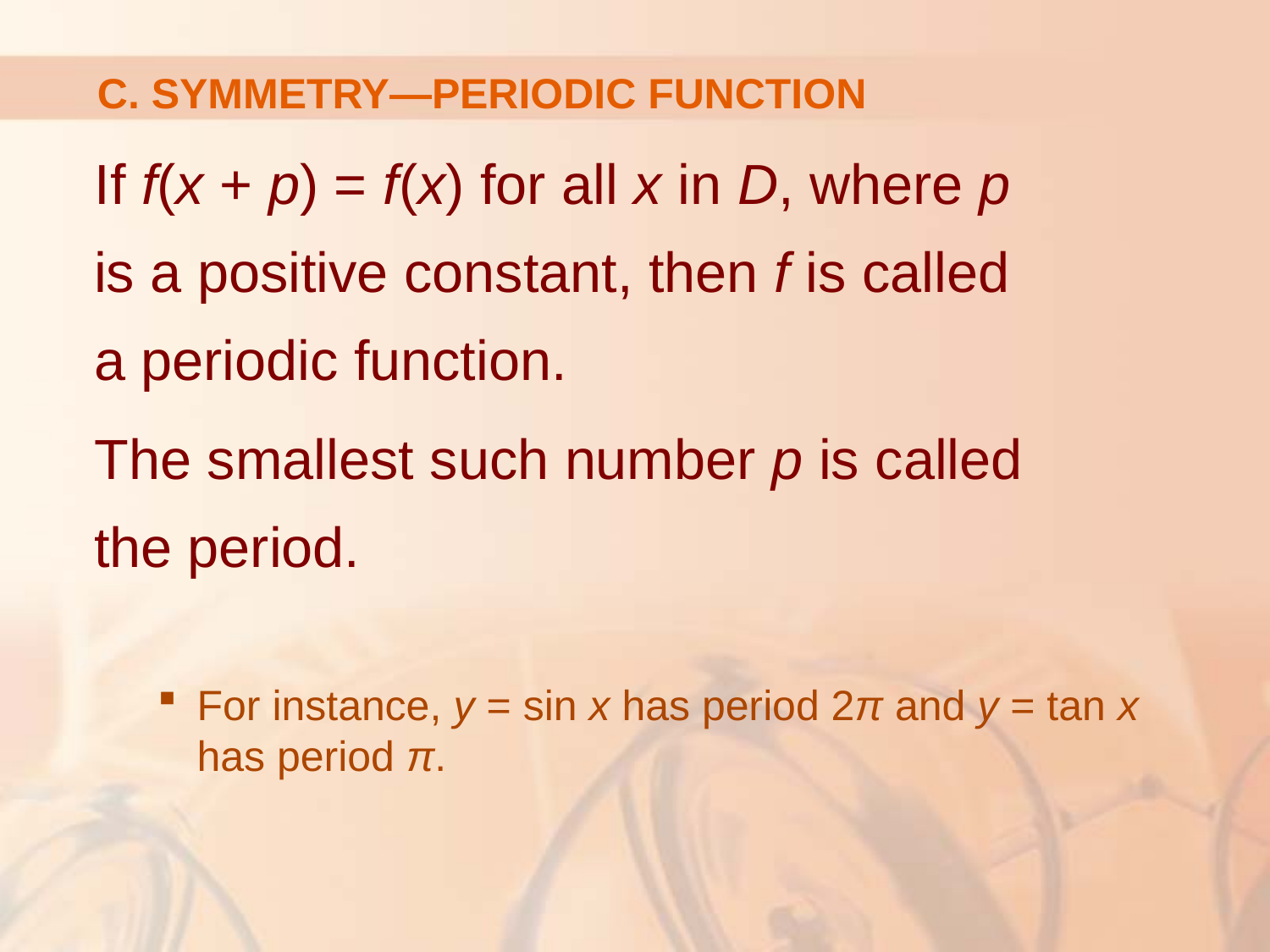

# C. SYMMETRY—PERIODIC FUNCTION
If f(x + p) = f(x) for all x in D, where p
is a positive constant, then f is called
a periodic function.
The smallest such number p is called
the period.

For instance, y = sin x has period 2π and y = tan x
has period π.